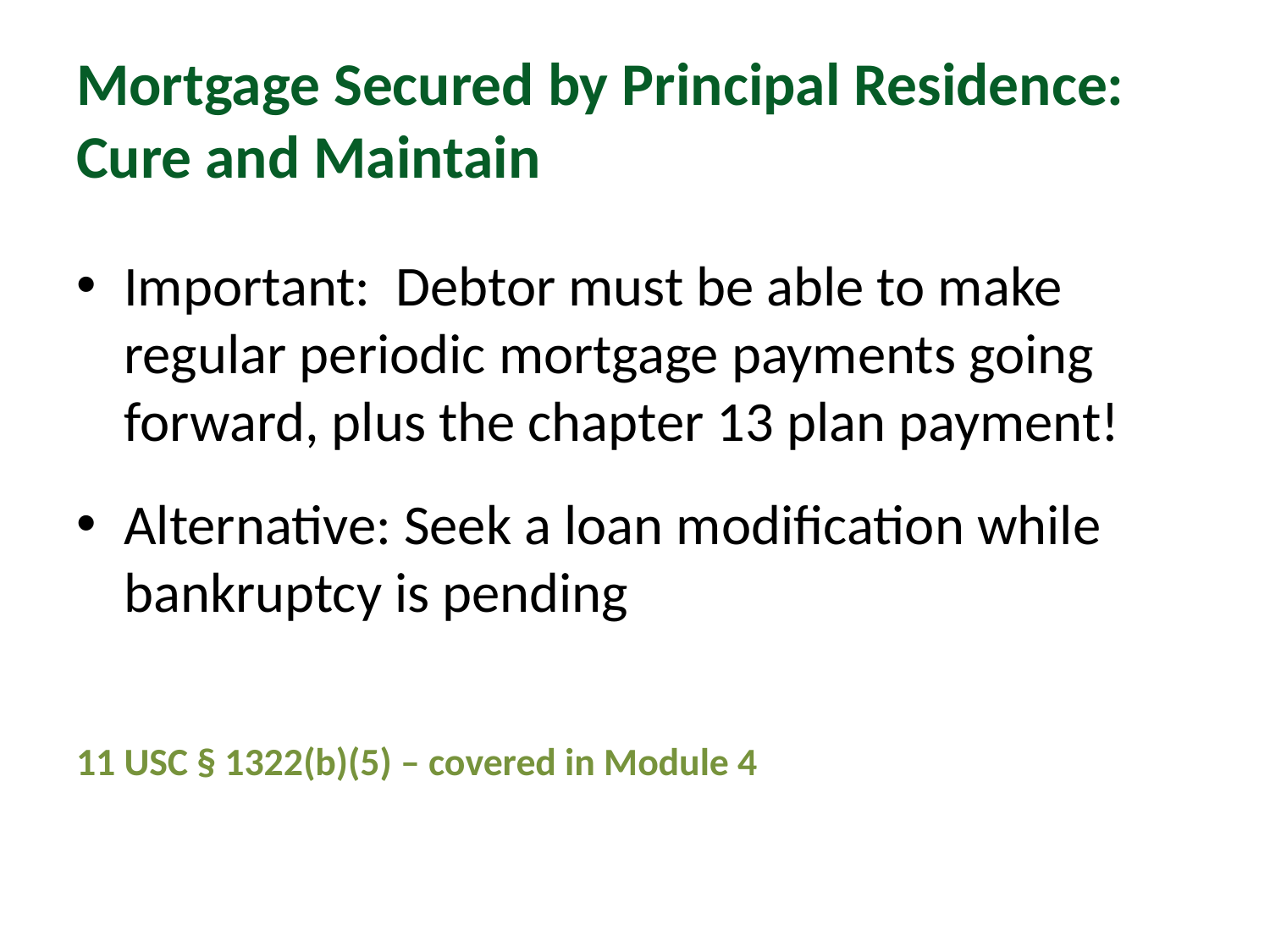

# Mortgage Secured by Principal Residence: Cure and Maintain
Important:  Debtor must be able to make regular periodic mortgage payments going forward, plus the chapter 13 plan payment!
Alternative: Seek a loan modification while bankruptcy is pending

11 USC § 1322(b)(5) – covered in Module 4